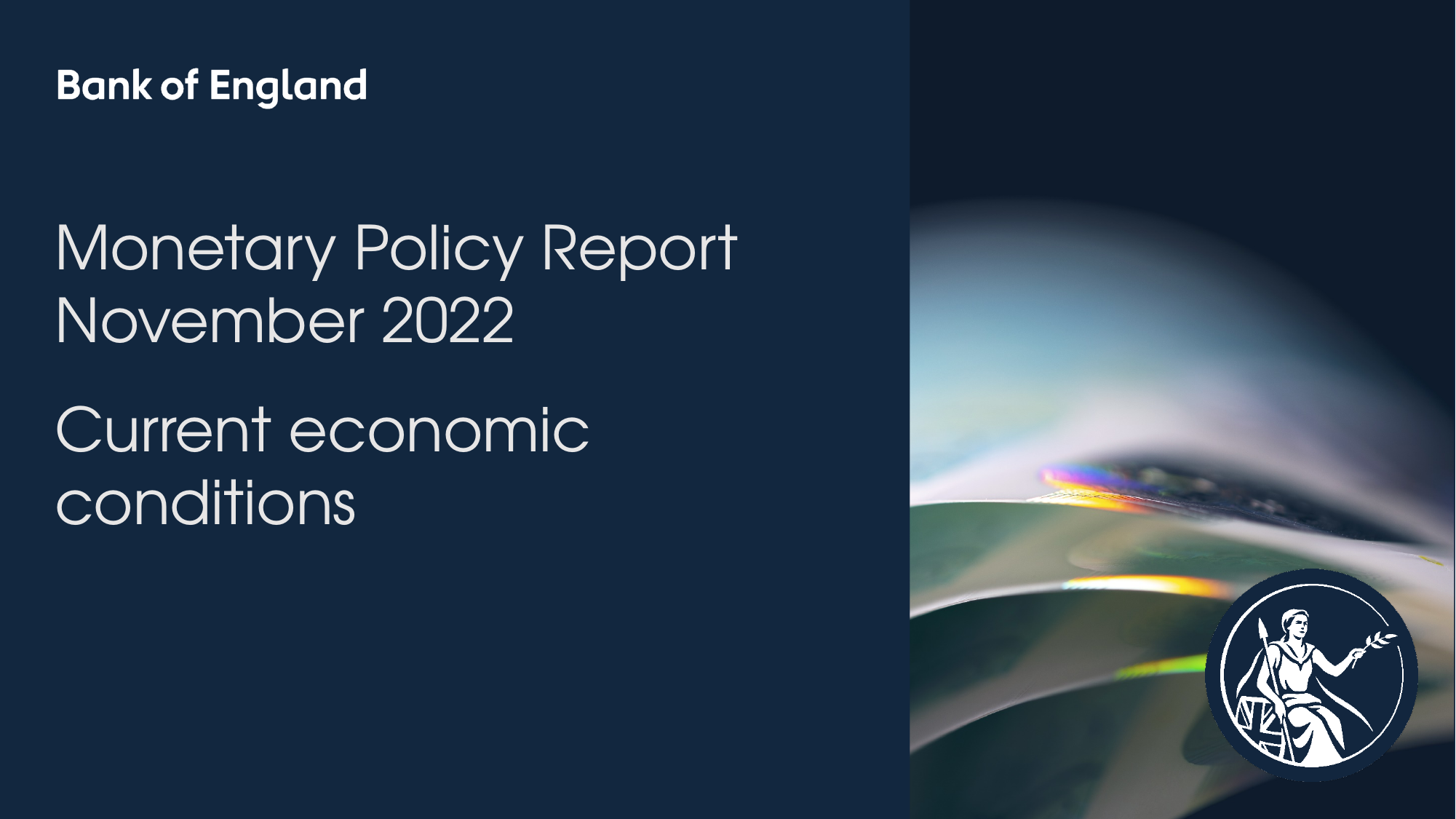

Monetary Policy Report
November 2022
Current economic conditions